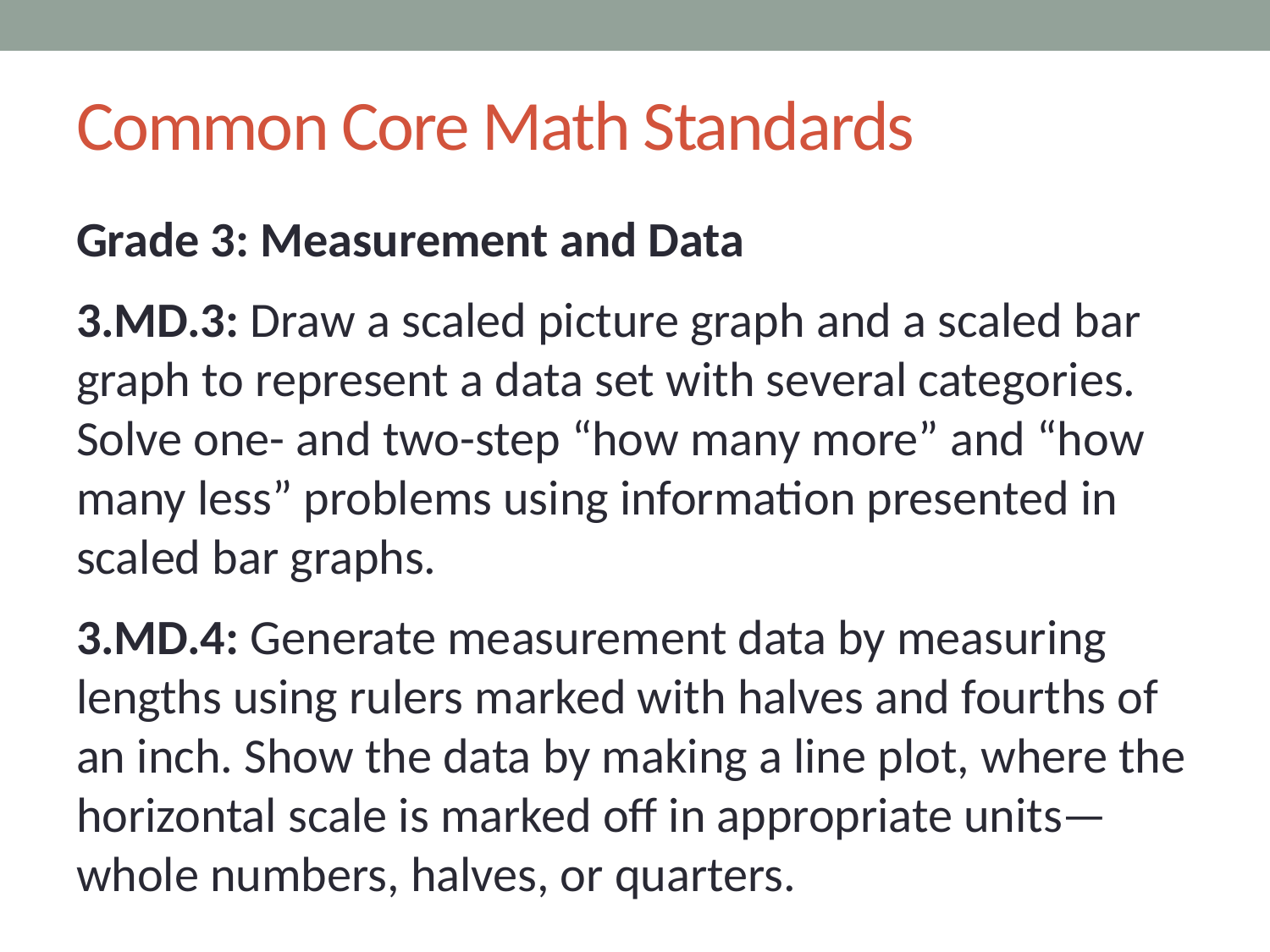

# Common Core Math Standards
Grade 3: Measurement and Data
3.MD.3: Draw a scaled picture graph and a scaled bar graph to represent a data set with several categories. Solve one- and two-step “how many more” and “how many less” problems using information presented in scaled bar graphs.
3.MD.4: Generate measurement data by measuring lengths using rulers marked with halves and fourths of an inch. Show the data by making a line plot, where the horizontal scale is marked off in appropriate units—whole numbers, halves, or quarters.